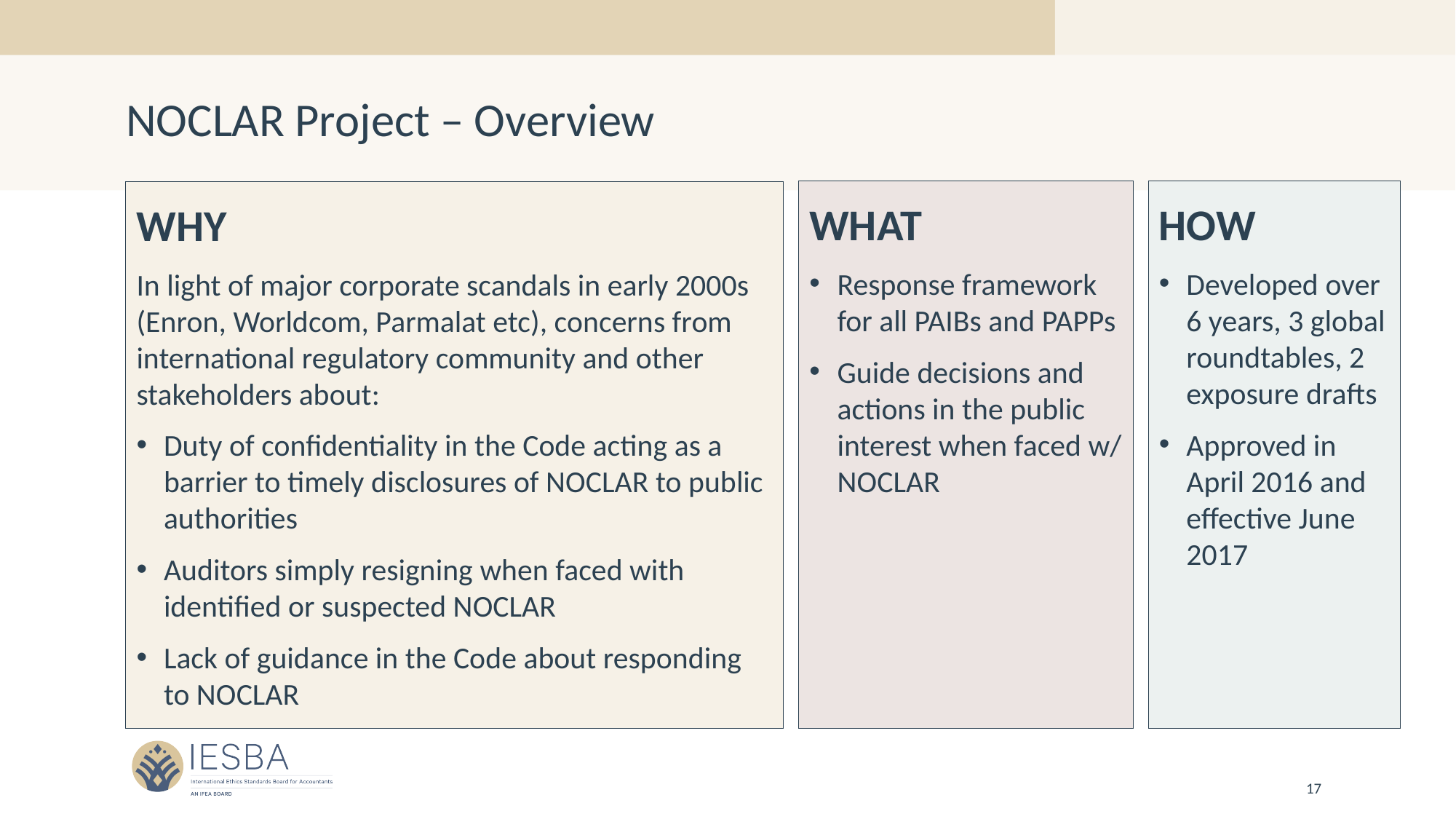

# NOCLAR Project – Overview
HOW
Developed over 6 years, 3 global roundtables, 2 exposure drafts
Approved in April 2016 and effective June 2017

WHAT
Response framework for all PAIBs and PAPPs
Guide decisions and actions in the public interest when faced w/ NOCLAR
WHY
In light of major corporate scandals in early 2000s (Enron, Worldcom, Parmalat etc), concerns from international regulatory community and other stakeholders about:
Duty of confidentiality in the Code acting as a barrier to timely disclosures of NOCLAR to public authorities
Auditors simply resigning when faced with identified or suspected NOCLAR
Lack of guidance in the Code about responding to NOCLAR

17